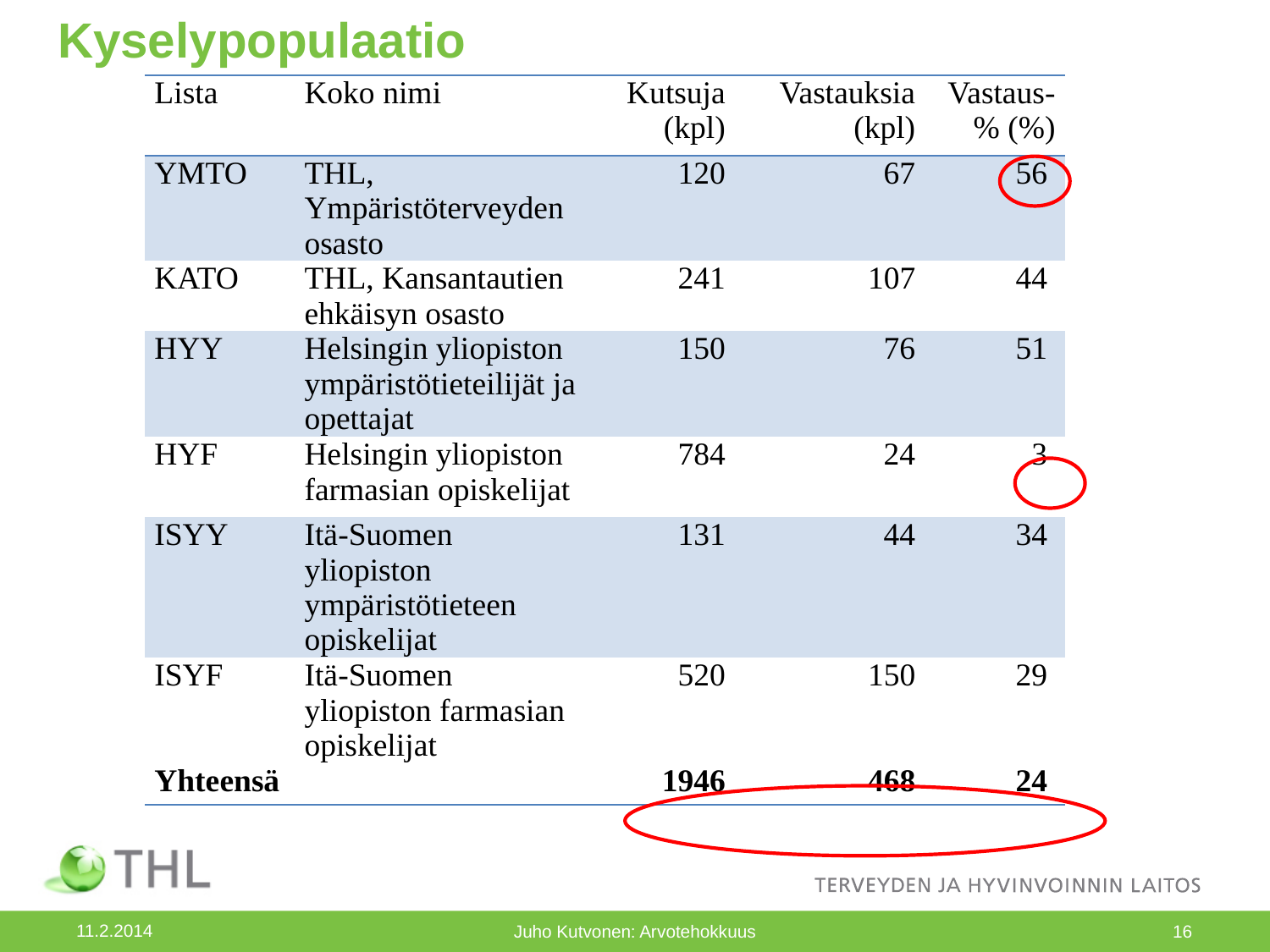

# Kyselypopulaatio
| Lista | Koko nimi | Kutsuja (kpl) | Vastauksia (kpl) | Vastaus-% (%) |
| --- | --- | --- | --- | --- |
| YMTO | THL, Ympäristöterveyden osasto | 120 | 67 | 56 |
| KATO | THL, Kansantautien ehkäisyn osasto | 241 | 107 | 44 |
| HYY | Helsingin yliopiston ympäristötieteilijät ja opettajat | 150 | 76 | 51 |
| HYF | Helsingin yliopiston farmasian opiskelijat | 784 | 24 | 3 |
| ISYY | Itä-Suomen yliopiston ympäristötieteen opiskelijat | 131 | 44 | 34 |
| ISYF | Itä-Suomen yliopiston farmasian opiskelijat | 520 | 150 | 29 |
| Yhteensä |  | 1946 | 468 | 24 |

11.2.2014
Juho Kutvonen: Arvotehokkuus
16